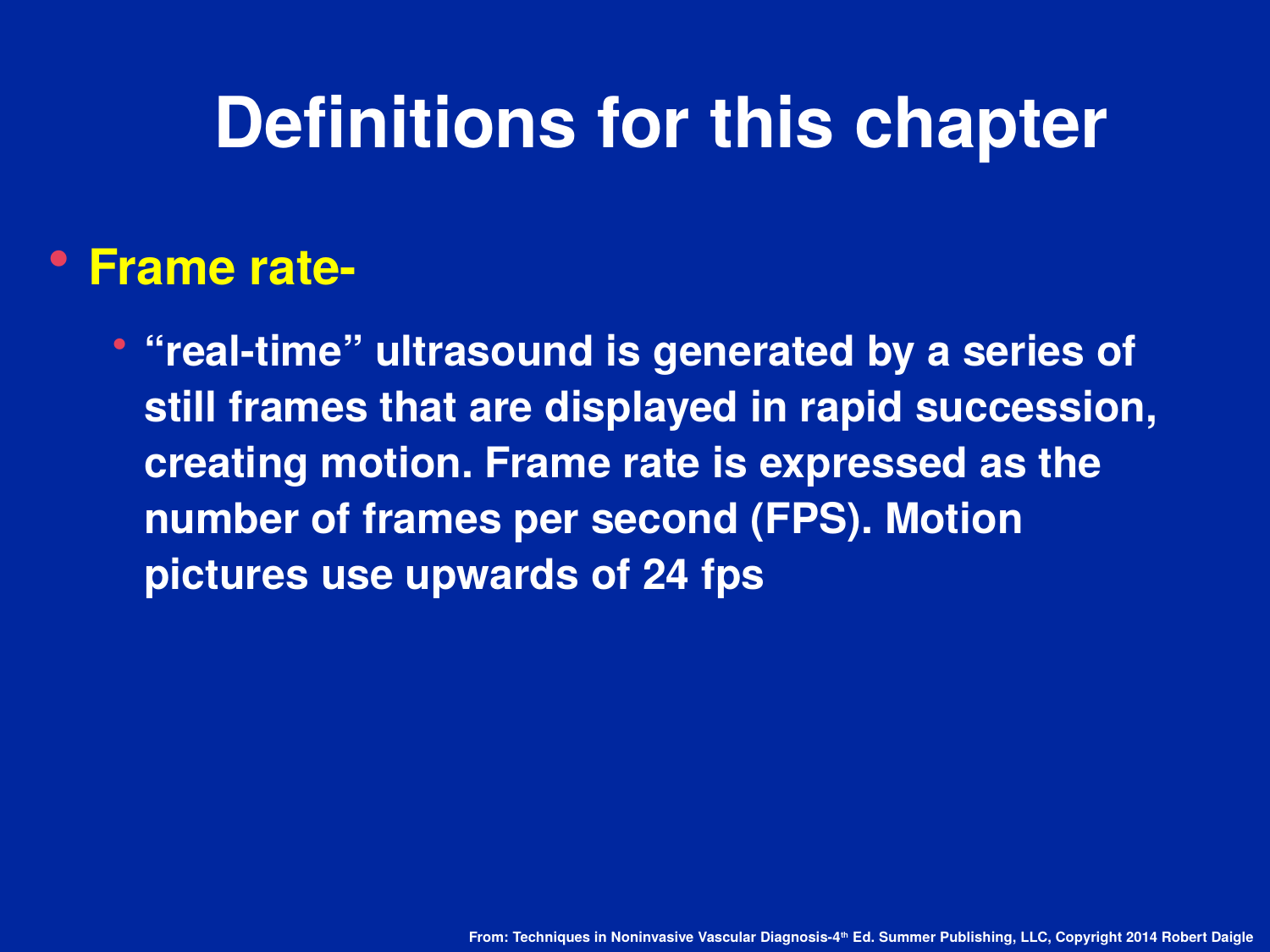

# Definitions for this chapter
Frame rate-
“real-time” ultrasound is generated by a series of still frames that are displayed in rapid succession, creating motion. Frame rate is expressed as the number of frames per second (FPS). Motion pictures use upwards of 24 fps